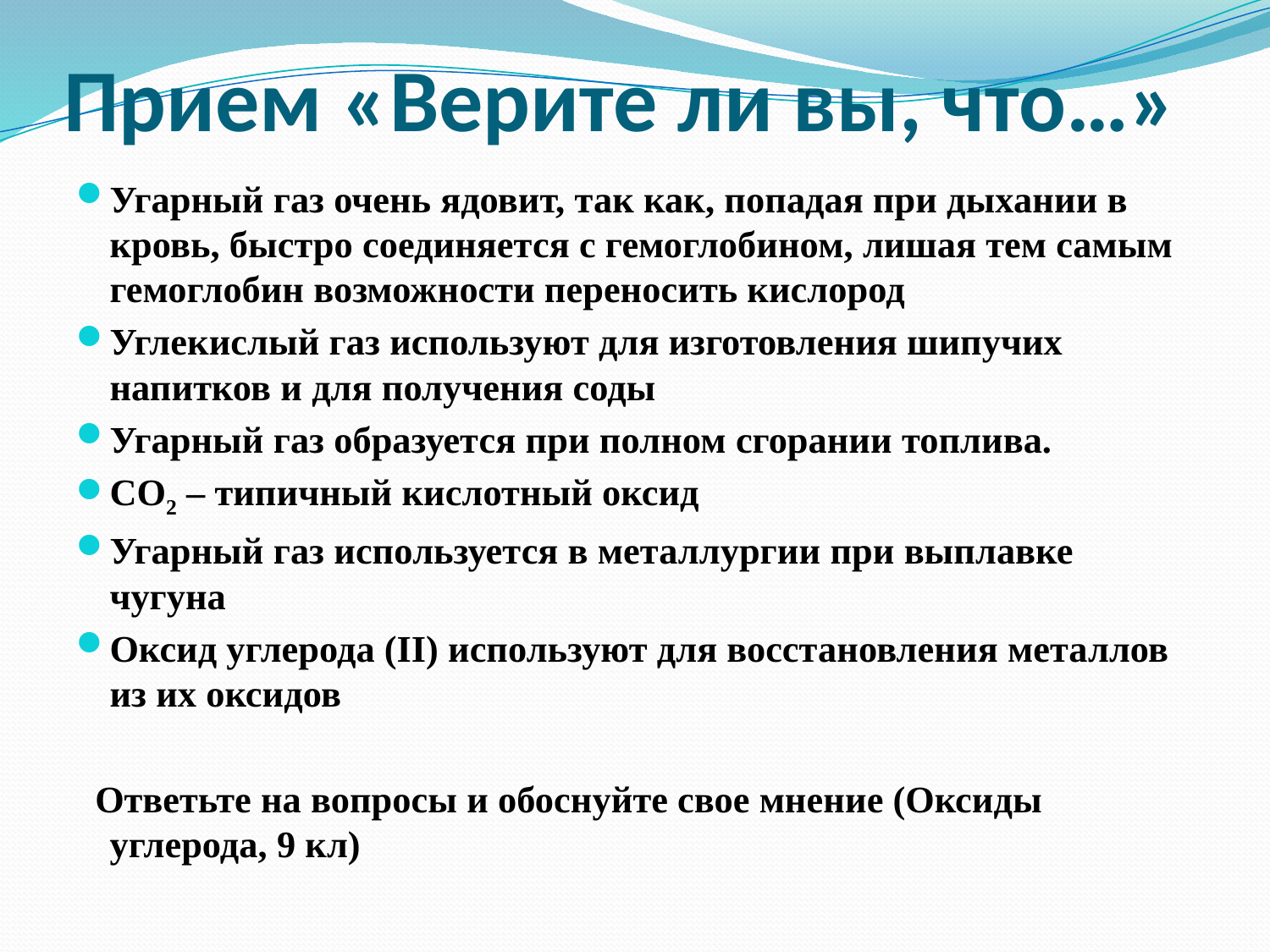

# Прием «Верите ли вы, что…»
Угарный газ очень ядовит, так как, попадая при дыхании в кровь, быстро соединяется с гемоглобином, лишая тем самым гемоглобин возможности переносить кислород
Углекислый газ используют для изготовления шипучих напитков и для получения соды
Угарный газ образуется при полном сгорании топлива.
CO2 – типичный кислотный оксид
Угарный газ используется в металлургии при выплавке чугуна
Оксид углерода (II) используют для восстановления металлов из их оксидов

  Ответьте на вопросы и обоснуйте свое мнение (Оксиды углерода, 9 кл)